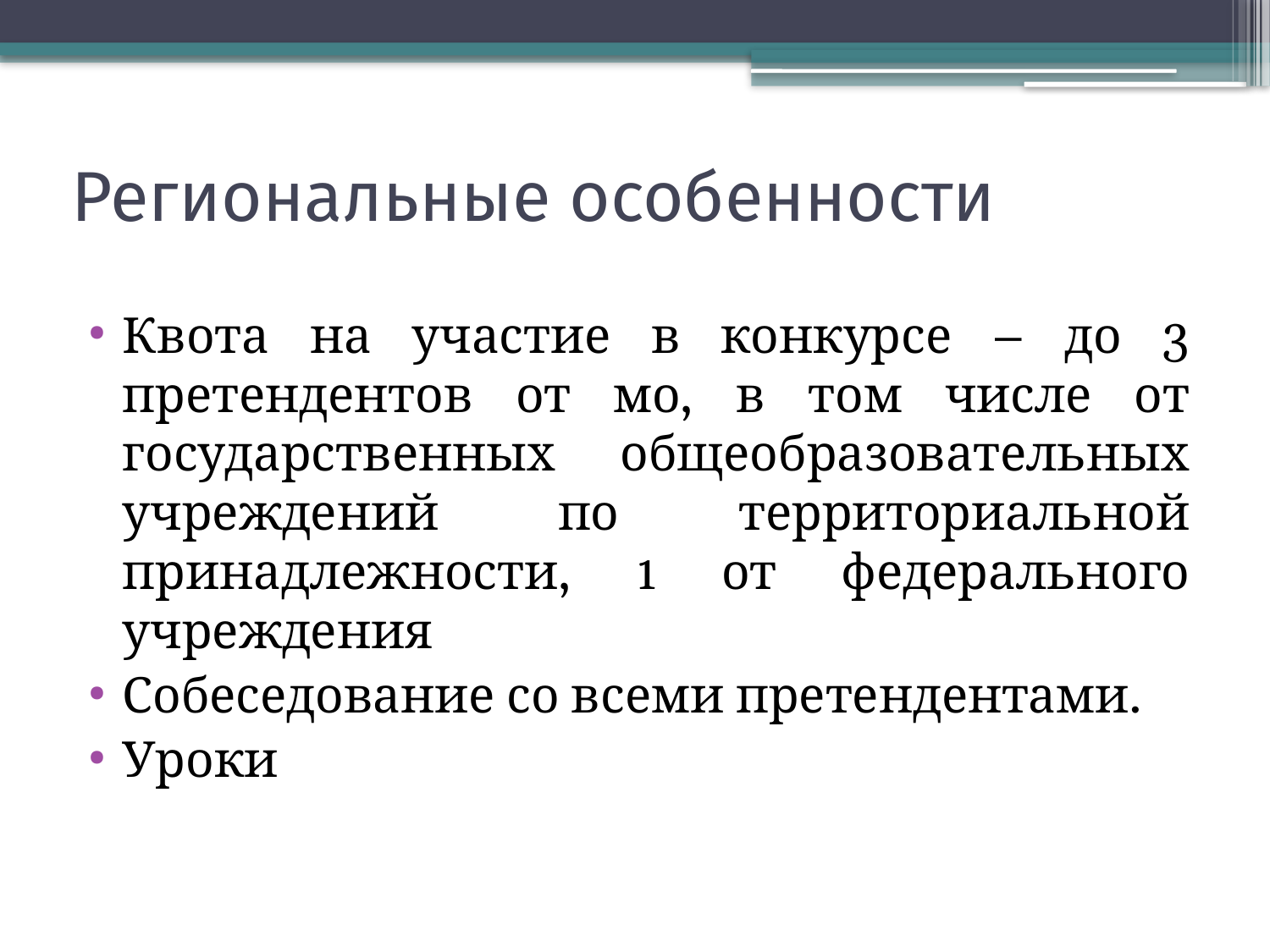

# Региональные особенности
Квота на участие в конкурсе – до 3 претендентов от мо, в том числе от государственных общеобразовательных учреждений по территориальной принадлежности, 1 от федерального учреждения
Собеседование со всеми претендентами.
Уроки